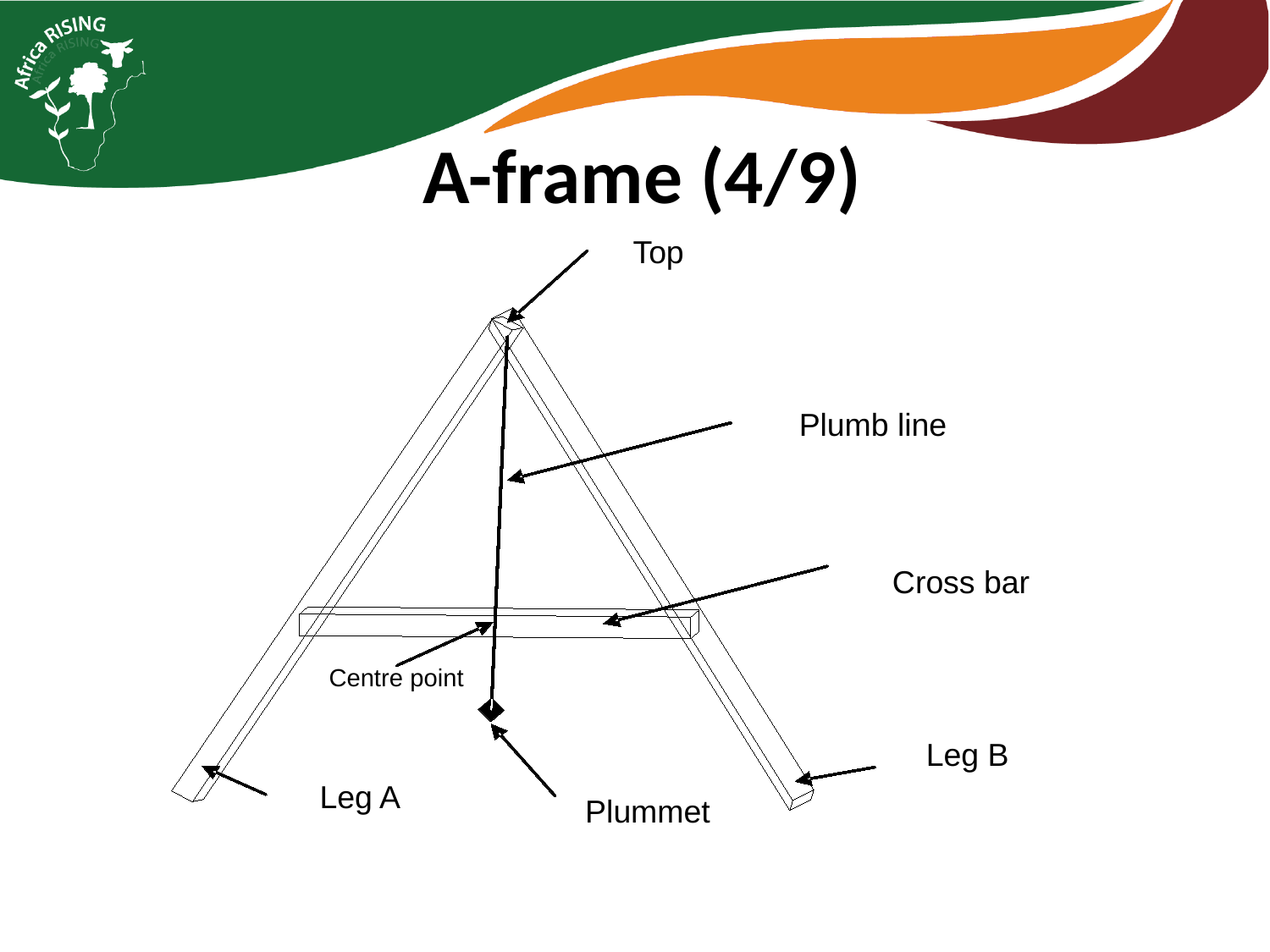

# A-frame (4/9)

Top

Plumb line

Cross bar

Centre point

Leg B

Leg A

Plummet